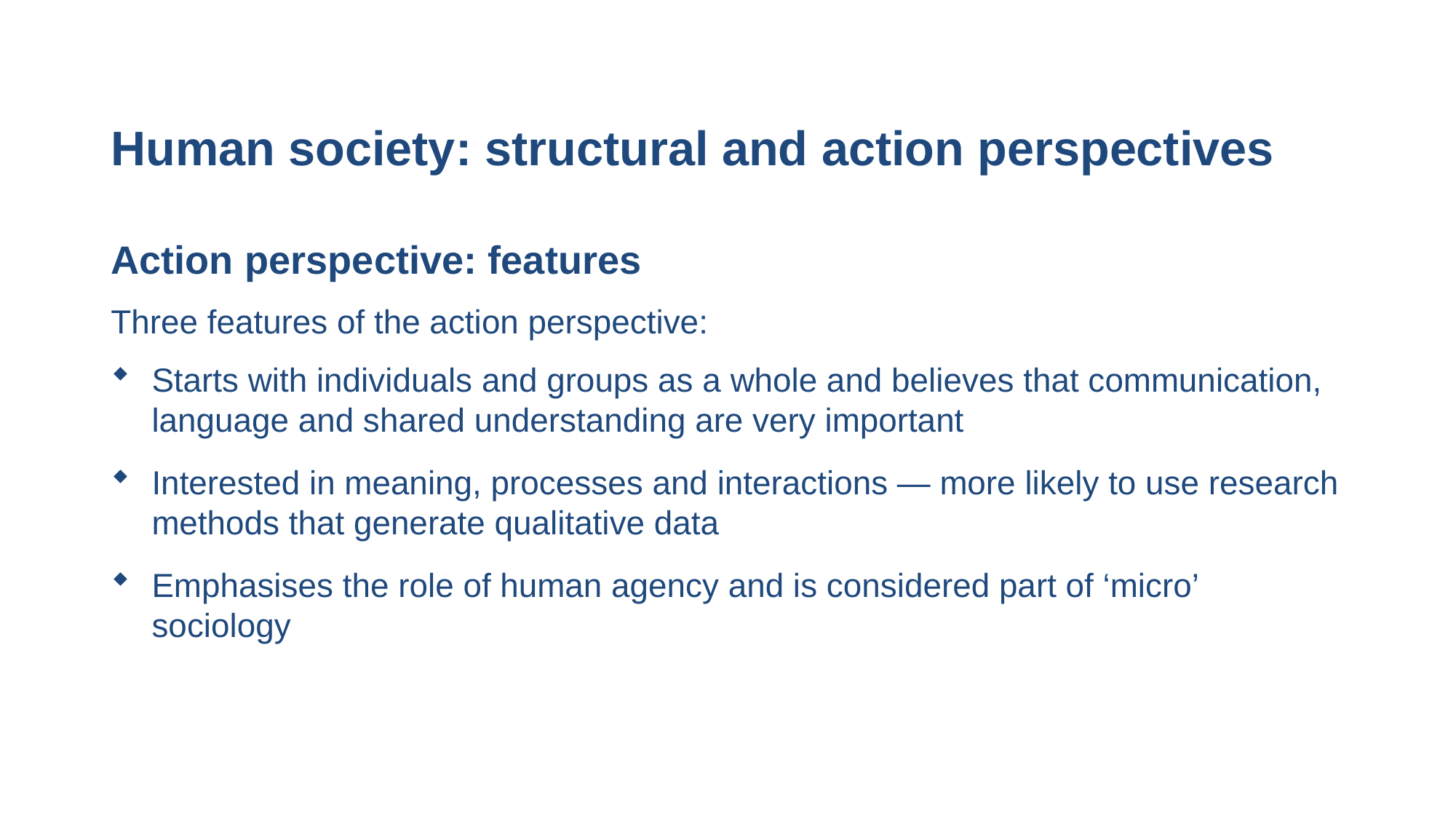

# Human society: structural and action perspectives
Action perspective: features
Three features of the action perspective:
Starts with individuals and groups as a whole and believes that communication, language and shared understanding are very important
Interested in meaning, processes and interactions — more likely to use research methods that generate qualitative data
Emphasises the role of human agency and is considered part of ‘micro’ sociology